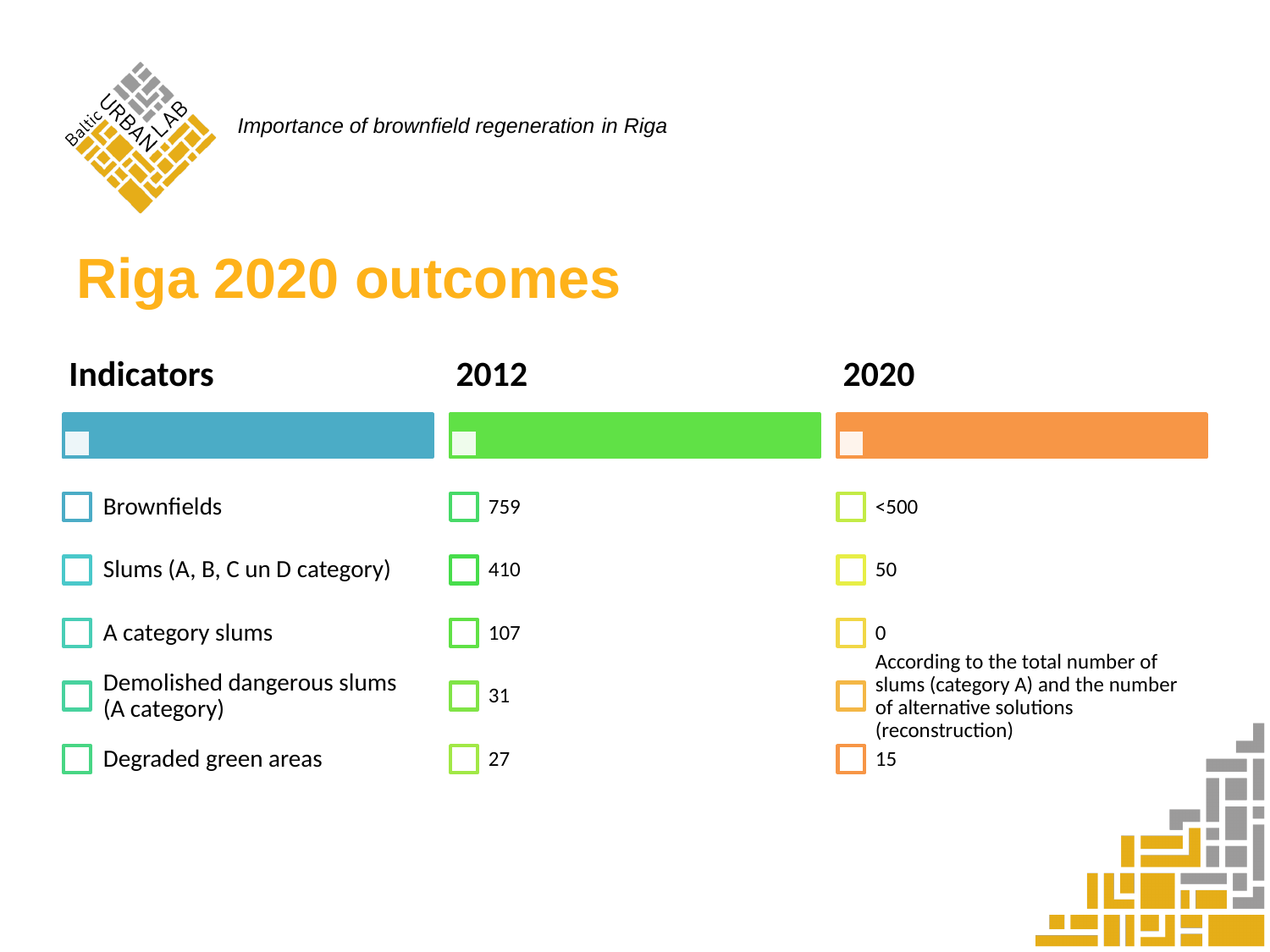

Importance of brownfield regeneration in Riga
# Riga 2020 outcomes
Indicators
Brownfields
Slums (A, B, C un D category)
A category slums
Demolished dangerous slums (A category)
Degraded green areas
2012
759
410
107
31
27
2020
<500
50
0
According to the total number of slums (category A) and the number of alternative solutions (reconstruction)
15